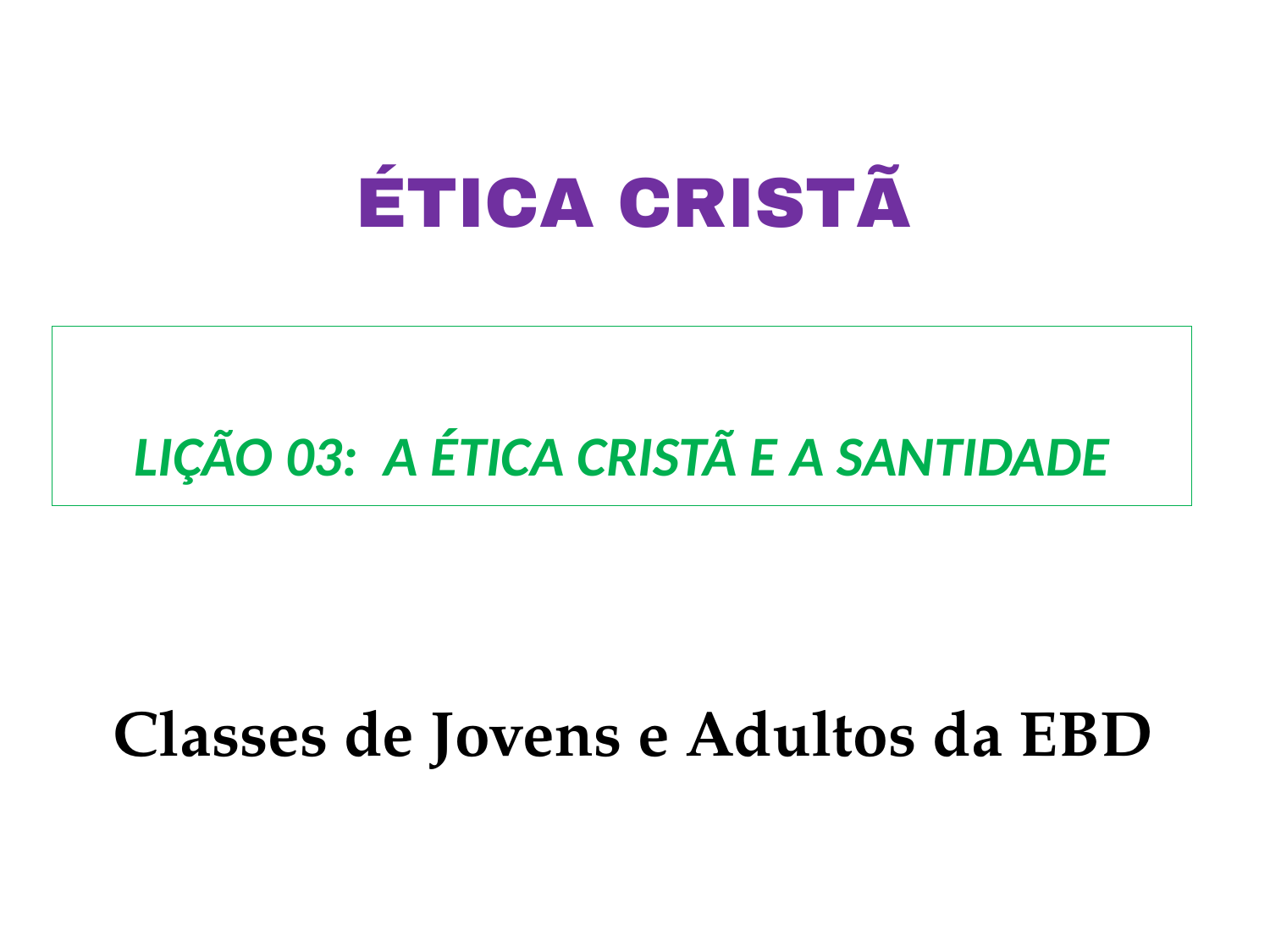

ÉTICA CRISTÃ

LIÇÃO 03:  A ÉTICA CRISTÃ E A SANTIDADE
Classes de Jovens e Adultos da EBD